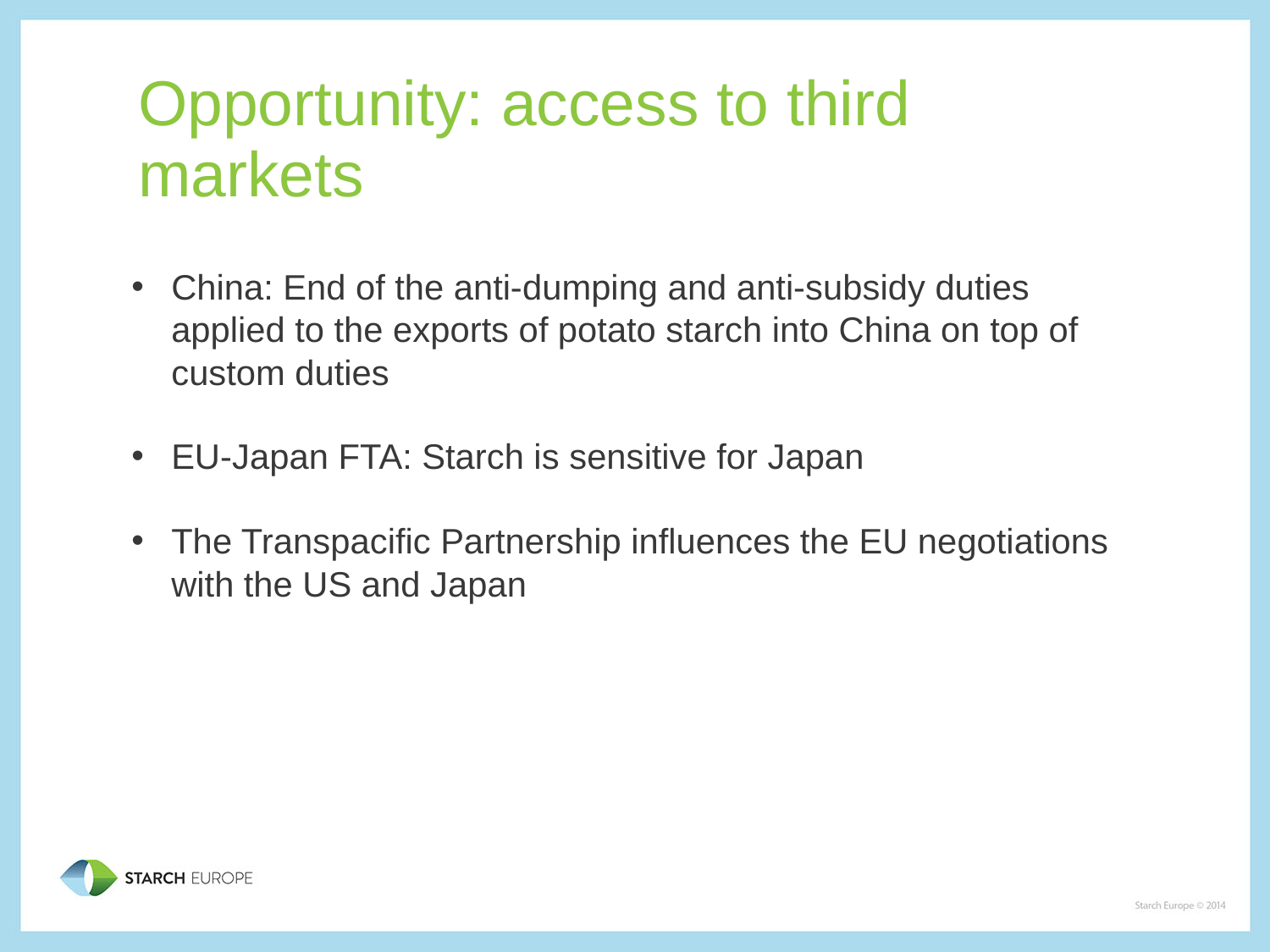

# Opportunity: access to third markets
China: End of the anti-dumping and anti-subsidy duties applied to the exports of potato starch into China on top of custom duties

EU-Japan FTA: Starch is sensitive for Japan

The Transpacific Partnership influences the EU negotiations with the US and Japan